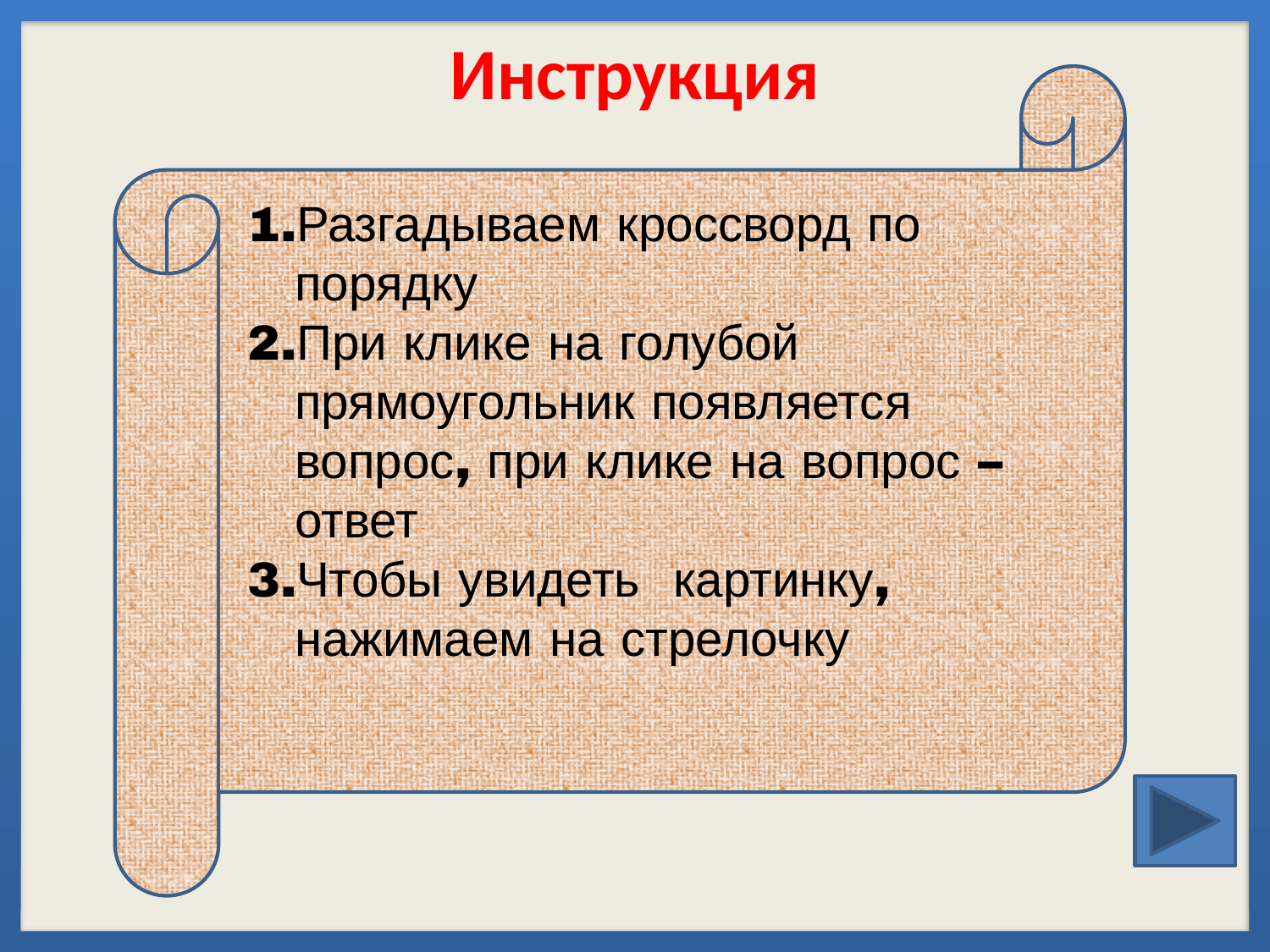

# Инструкция

Разгадываем кроссворд по порядку
При клике на голубой прямоугольник появляется вопрос, при клике на вопрос – ответ
Чтобы увидеть  картинку, нажимаем на стрелочку